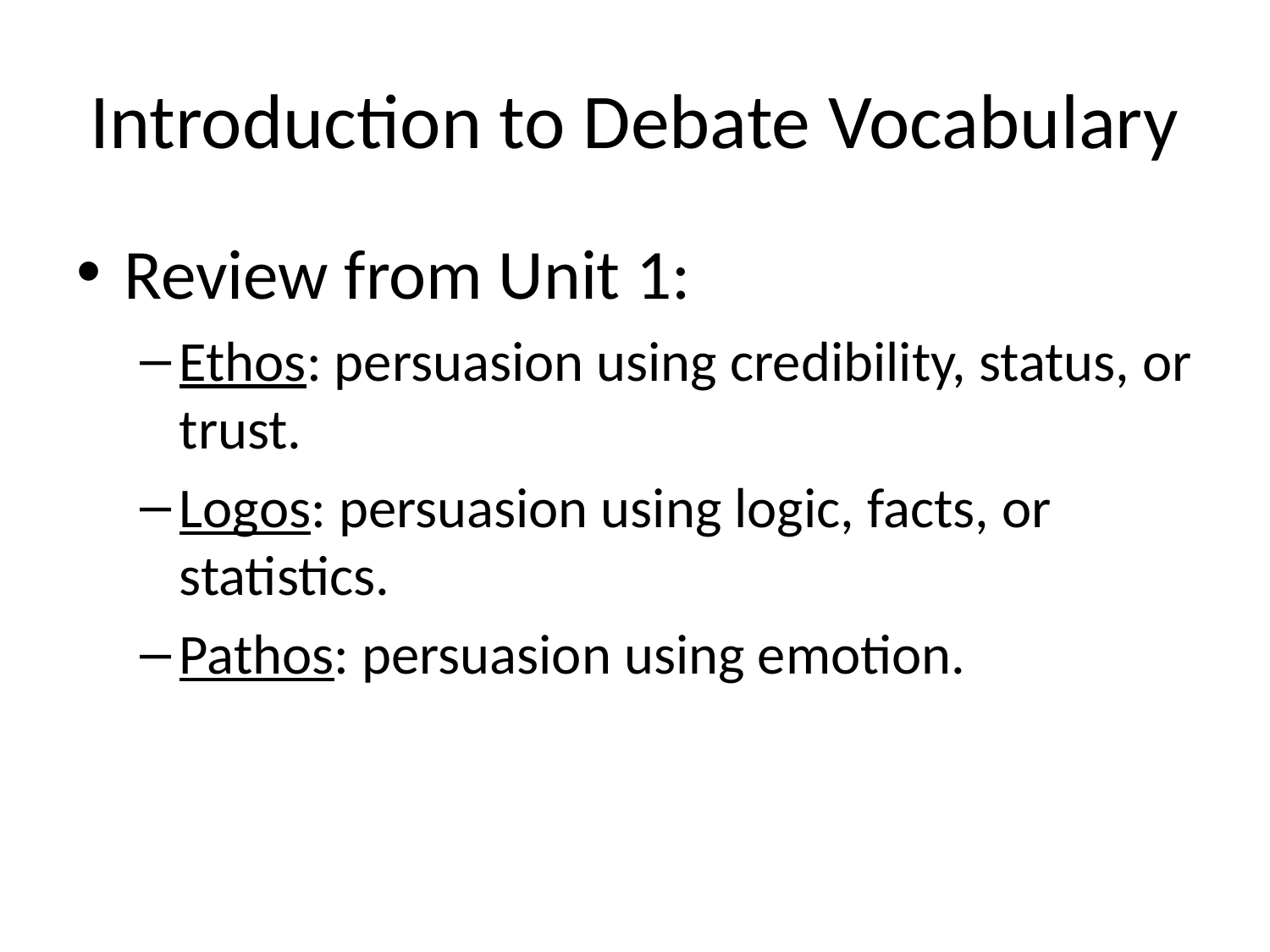

# Introduction to Debate Vocabulary
Review from Unit 1:
Ethos: persuasion using credibility, status, or trust.
Logos: persuasion using logic, facts, or statistics.
Pathos: persuasion using emotion.